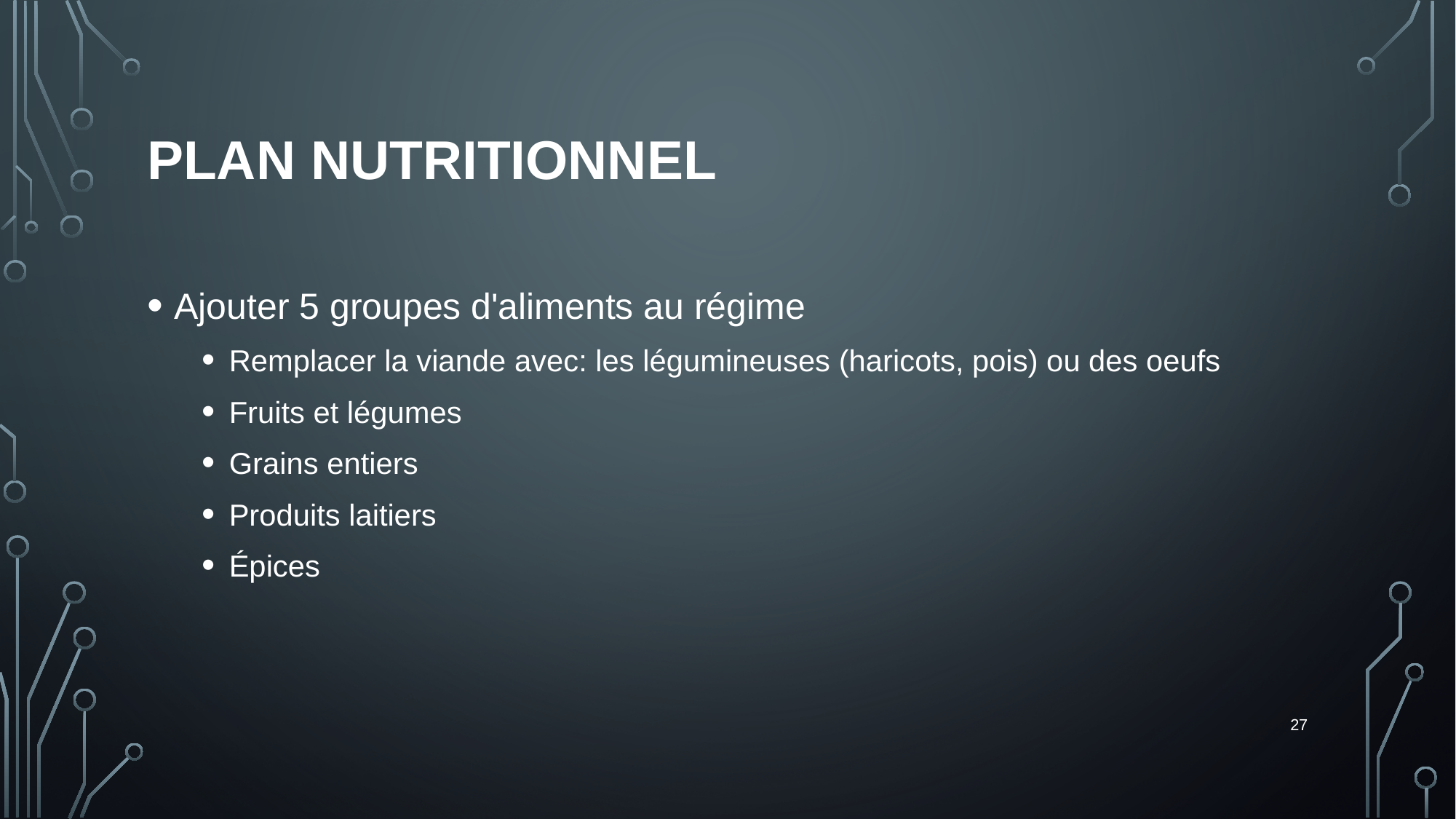

# Plan nutritionnel
Ajouter 5 groupes d'aliments au régime
Remplacer la viande avec: les légumineuses (haricots, pois) ou des oeufs
Fruits et légumes
Grains entiers
Produits laitiers
Épices
27